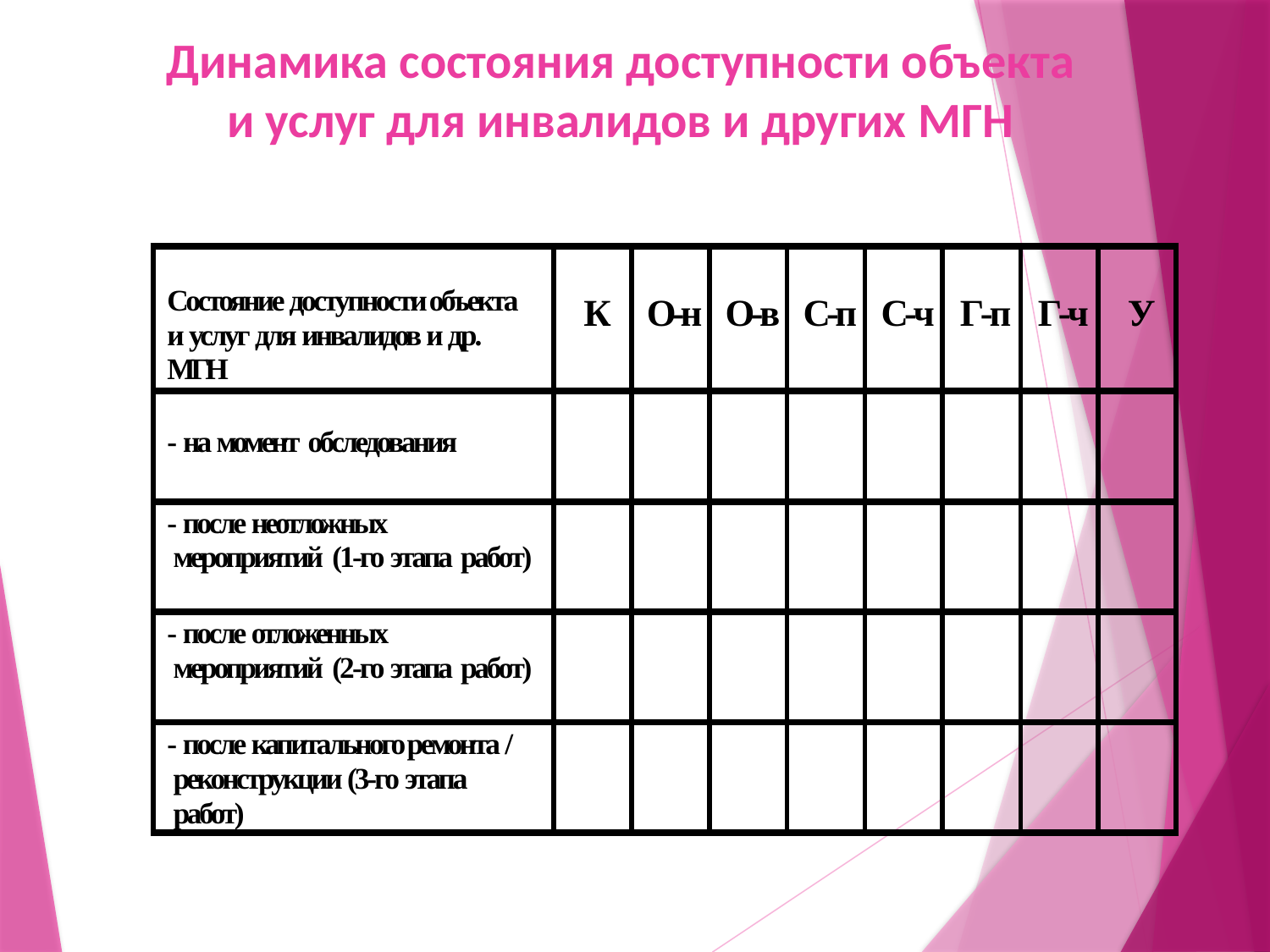

# Динамика состояния доступности объекта
и услуг для инвалидов и других МГН
| Состояние доступности объекта и услуг для инвалидов и др. МГН | К | О-н | О-в | С-п | С-ч | Г-п | Г-ч | У |
| --- | --- | --- | --- | --- | --- | --- | --- | --- |
| - на момент обследования |  |  |  |  |  |  |  |  |
| - после неотложных мероприятий (1-го этапа работ) |  |  |  |  |  |  |  |  |
| - после отложенных мероприятий (2-го этапа работ) |  |  |  |  |  |  |  |  |
| - после капитального ремонта / реконструкции (3-го этапа работ) |  |  |  |  |  |  |  |  |